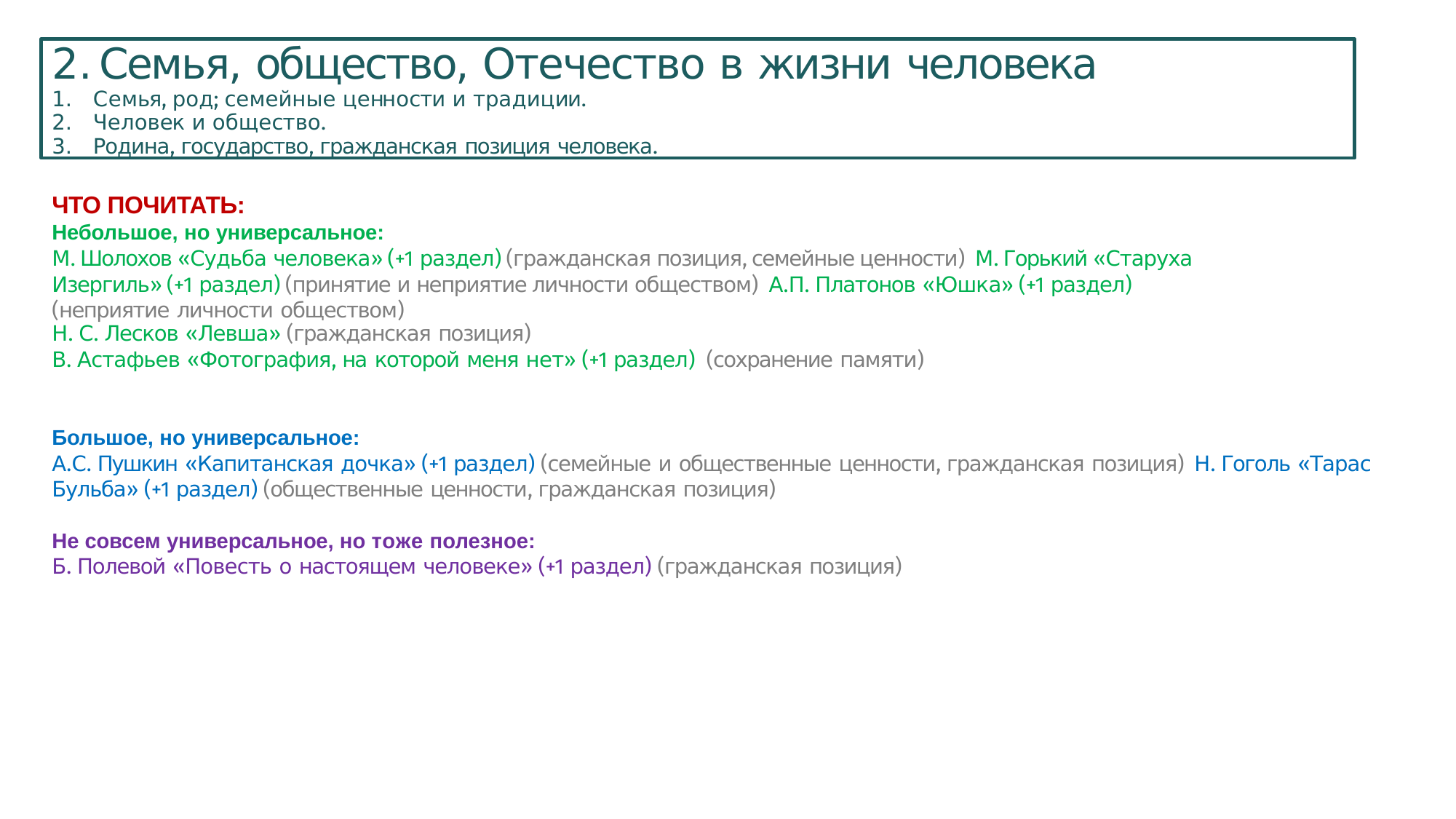

Семья, общество, Отечество в жизни человека
Семья, род; семейные ценности и традиции.
Человек и общество.
Родина, государство, гражданская позиция человека.
ЧТО ПОЧИТАТЬ:
Небольшое, но универсальное:
М. Шолохов «Судьба человека» (+1 раздел) (гражданская позиция, семейные ценности)  М. Горький «Старуха Изергиль» (+1 раздел) (принятие и неприятие личности обществом)  А.П. Платонов «Юшка» (+1 раздел) (неприятие личности обществом)
Н. С. Лесков «Левша» (гражданская позиция)
В. Астафьев «Фотография, на которой меня нет» (+1 раздел) (сохранение памяти)

Большое, но универсальное:
А.С. Пушкин «Капитанская дочка» (+1 раздел) (семейные и общественные ценности, гражданская позиция)  Н. Гоголь «Тарас Бульба» (+1 раздел) (общественные ценности, гражданская позиция)

Не совсем универсальное, но тоже полезное:
Б. Полевой «Повесть о настоящем человеке» (+1 раздел) (гражданская позиция)